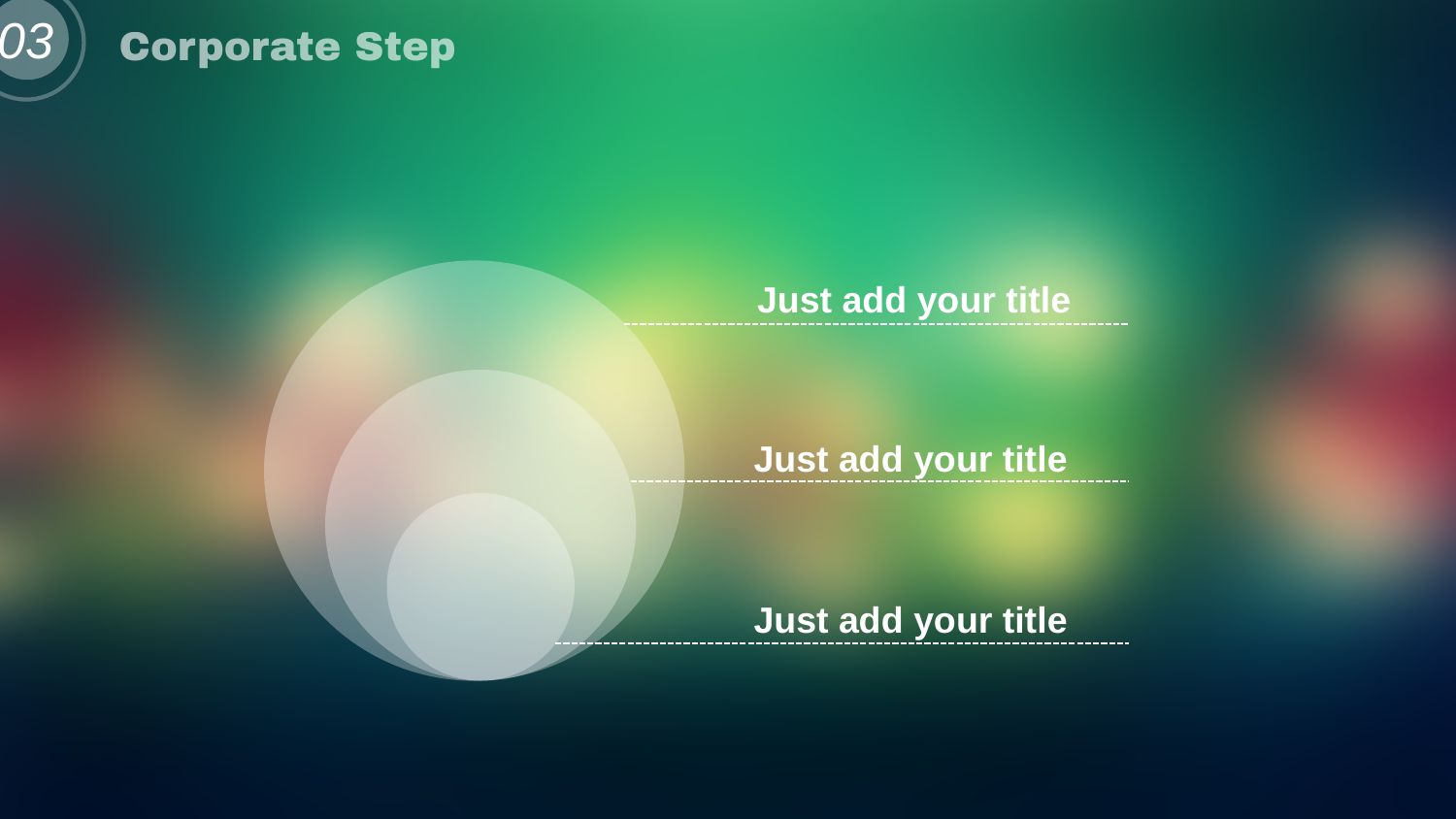

03
Corporate Step
Just add your title
Just add your title
Just add your title